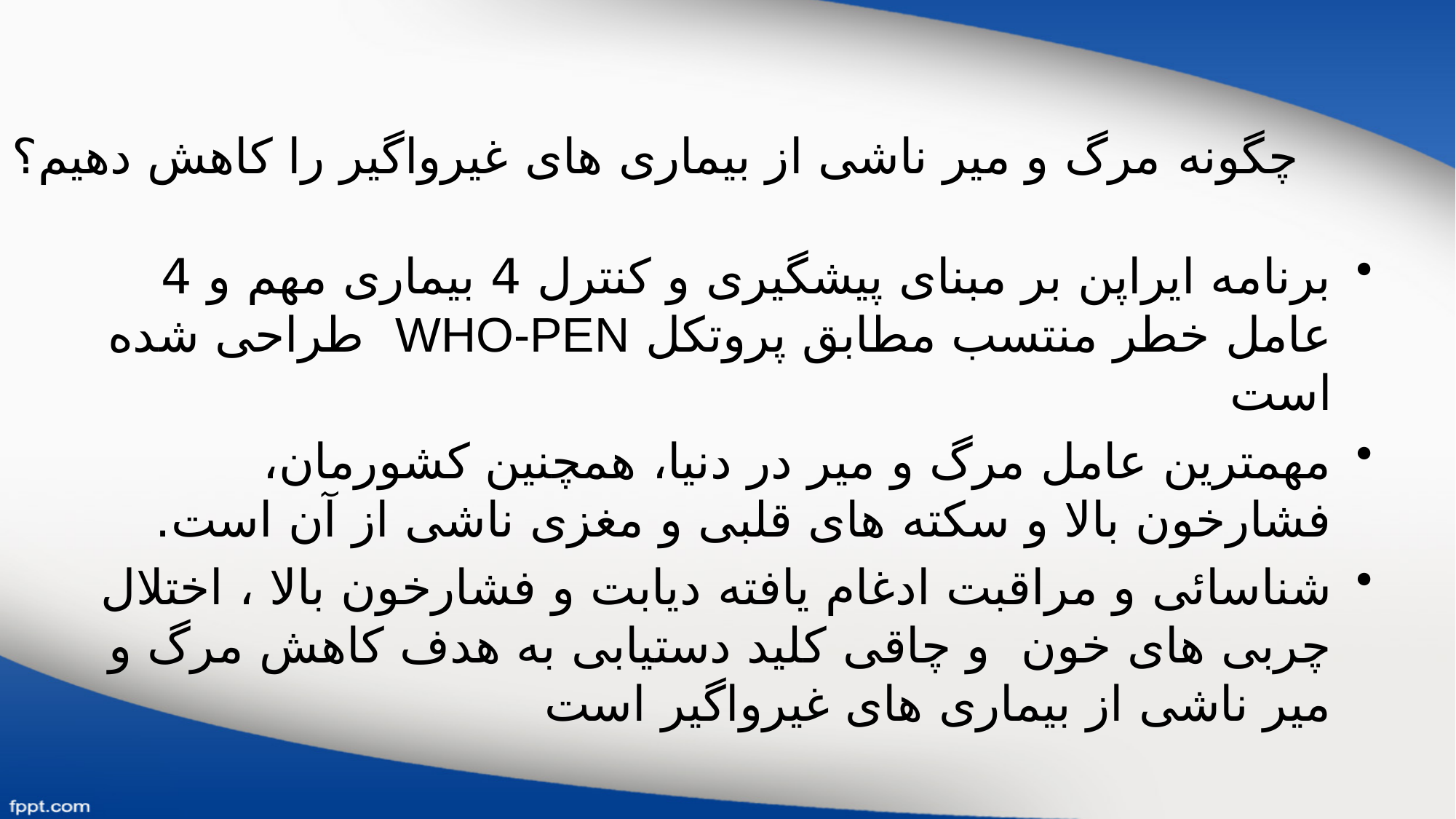

# چگونه مرگ و میر ناشی از بیماری های غیرواگیر را کاهش دهیم؟
برنامه ایراپن بر مبنای پیشگیری و کنترل 4 بیماری مهم و 4 عامل خطر منتسب مطابق پروتکل WHO-PEN  طراحی شده است
مهمترین عامل مرگ و میر در دنیا، همچنین کشورمان، فشارخون بالا و سکته های قلبی و مغزی ناشی از آن است.
شناسائی و مراقبت ادغام یافته دیابت و فشارخون بالا ، اختلال چربی های خون  و چاقی کلید دستیابی به هدف کاهش مرگ و میر ناشی از بیماری های غیرواگیر است